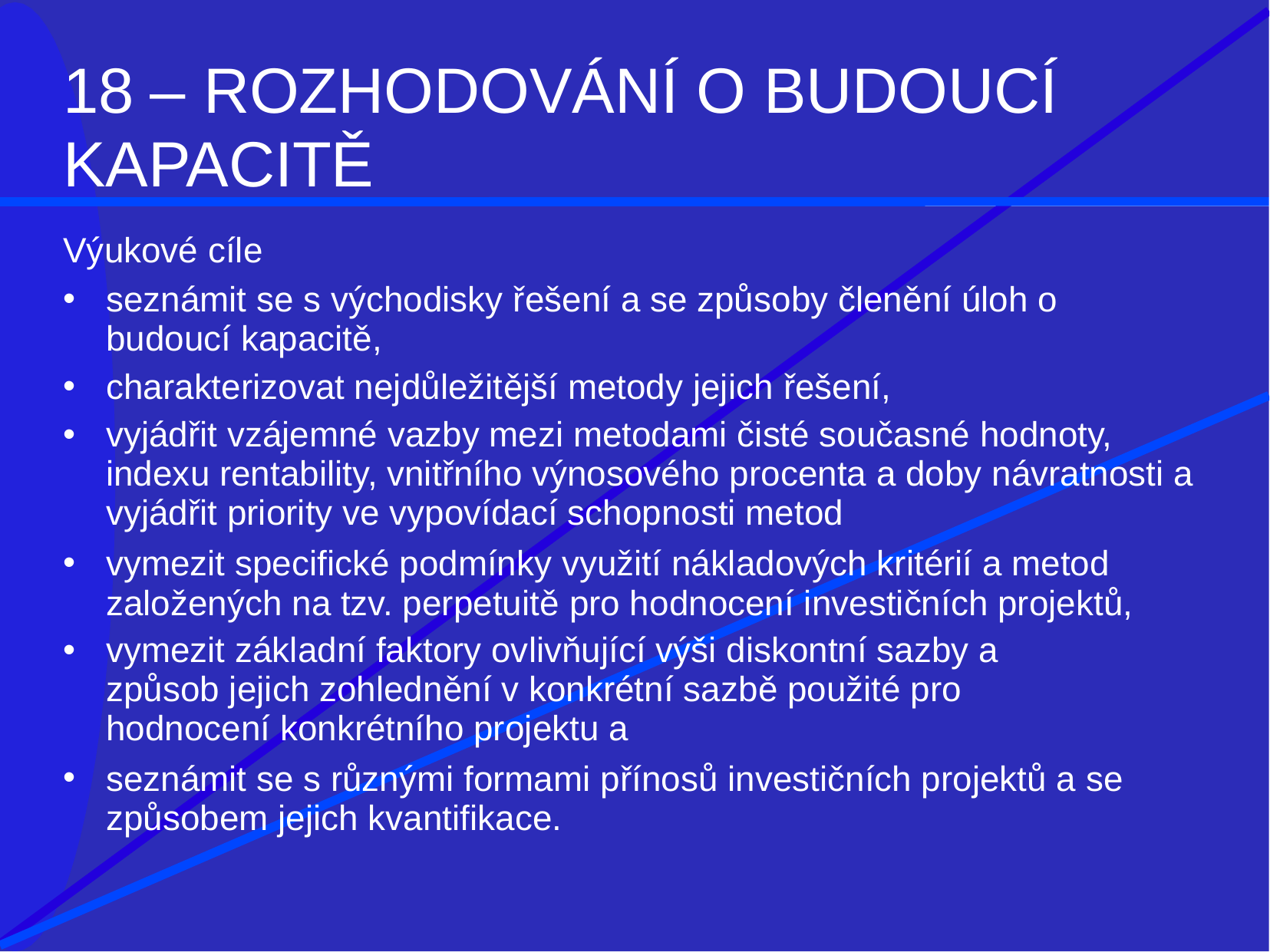

# 18 – ROZHODOVÁNÍ O BUDOUCÍ KAPACITĚ
Výukové cíle
seznámit se s východisky řešení a se způsoby členění úloh o budoucí kapacitě,
charakterizovat nejdůležitější metody jejich řešení,
vyjádřit vzájemné vazby mezi metodami čisté současné hodnoty, indexu rentability, vnitřního výnosového procenta a doby návratnosti a vyjádřit priority ve vypovídací schopnosti metod
vymezit specifické podmínky využití nákladových kritérií a metod založených na tzv. perpetuitě pro hodnocení investičních projektů,
vymezit základní faktory ovlivňující výši diskontní sazby a způsob jejich zohlednění v konkrétní sazbě použité pro hodnocení konkrétního projektu a
seznámit se s různými formami přínosů investičních projektů a se způsobem jejich kvantifikace.